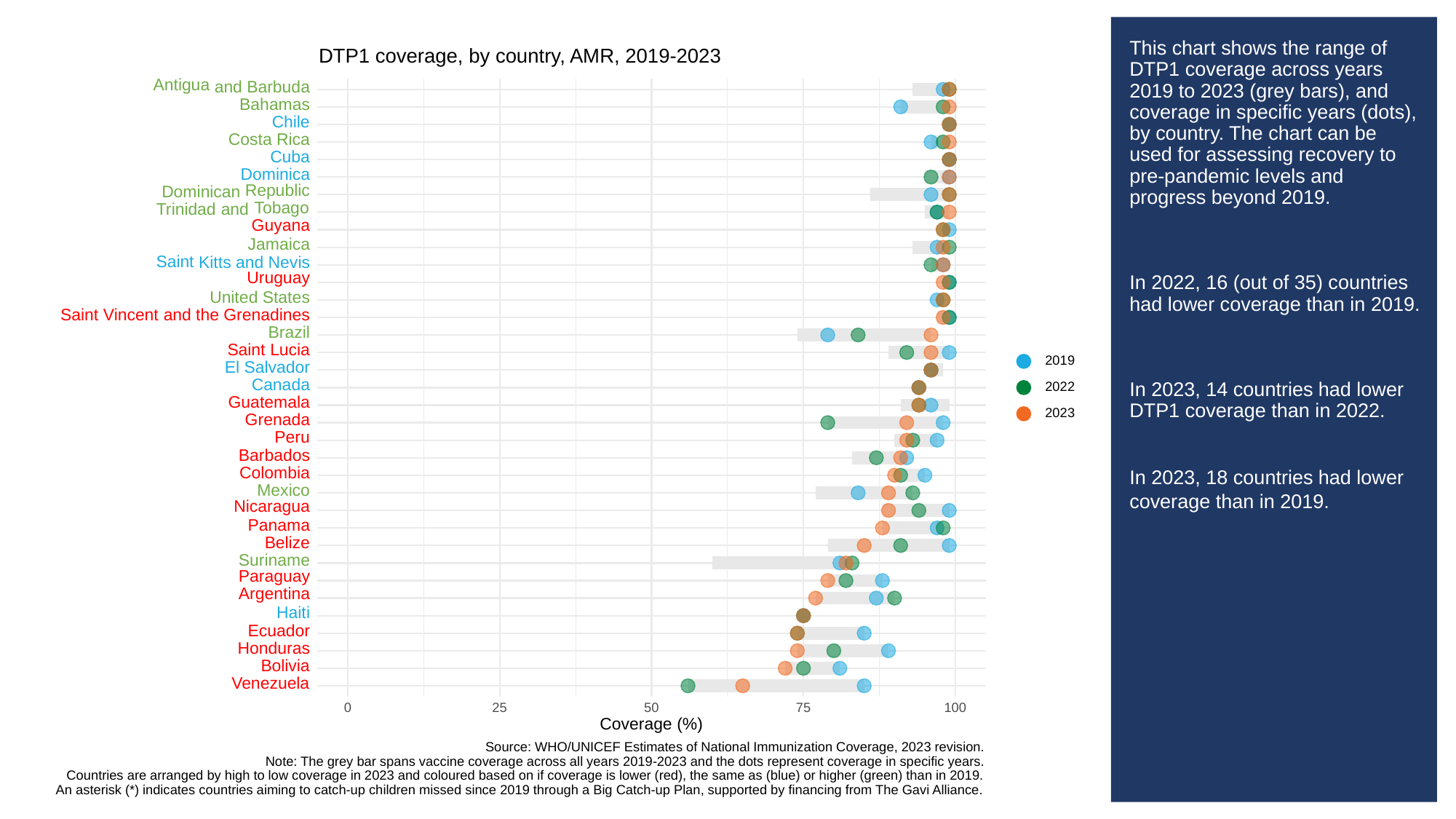

# This chart shows the range of DTP1 coverage across years 2019 to 2023 (grey bars), and coverage in specific years (dots), by country. The chart can be used for assessing recovery to pre-pandemic levels and progress beyond 2019.

In 2022, 16 (out of 35) countries had lower coverage than in 2019.

In 2023, 14 countries had lower DTP1 coverage than in 2022.

In 2023, 18 countries had lower coverage than in 2019.

DTP1 coverage, by country, AMR, 2019-2023
Antigua

and
Barbuda

Bahamas

Chile

Costa
Rica

Cuba

Dominica

Republic
Dominican

Tobago
Trinidad
and

Guyana

Jamaica

Saint
Kitts
and
Nevis

Uruguay

States
United

Saint
Grenadines
Vincent
and
the

Brazil

Saint
Lucia

2019
Salvador
El

Canada

2022

Guatemala

2023
Grenada

Peru

Barbados

Colombia

Mexico

Nicaragua

Panama

Belize

Suriname

Paraguay

Argentina

Haiti

Ecuador

Honduras

Bolivia

Venezuela

0
25
50
100
75
Coverage (%)
Source: WHO/UNICEF Estimates of National Immunization Coverage, 2023 revision.
Note: The grey bar spans vaccine coverage across all years 2019-2023 and the dots represent coverage in specific years.
Countries are arranged by high to low coverage in 2023 and coloured based on if coverage is lower (red), the same as (blue) or higher (green) than in 2019.
An asterisk (*) indicates countries aiming to catch-up children missed since 2019 through a Big Catch-up Plan, supported by financing from The Gavi Alliance.